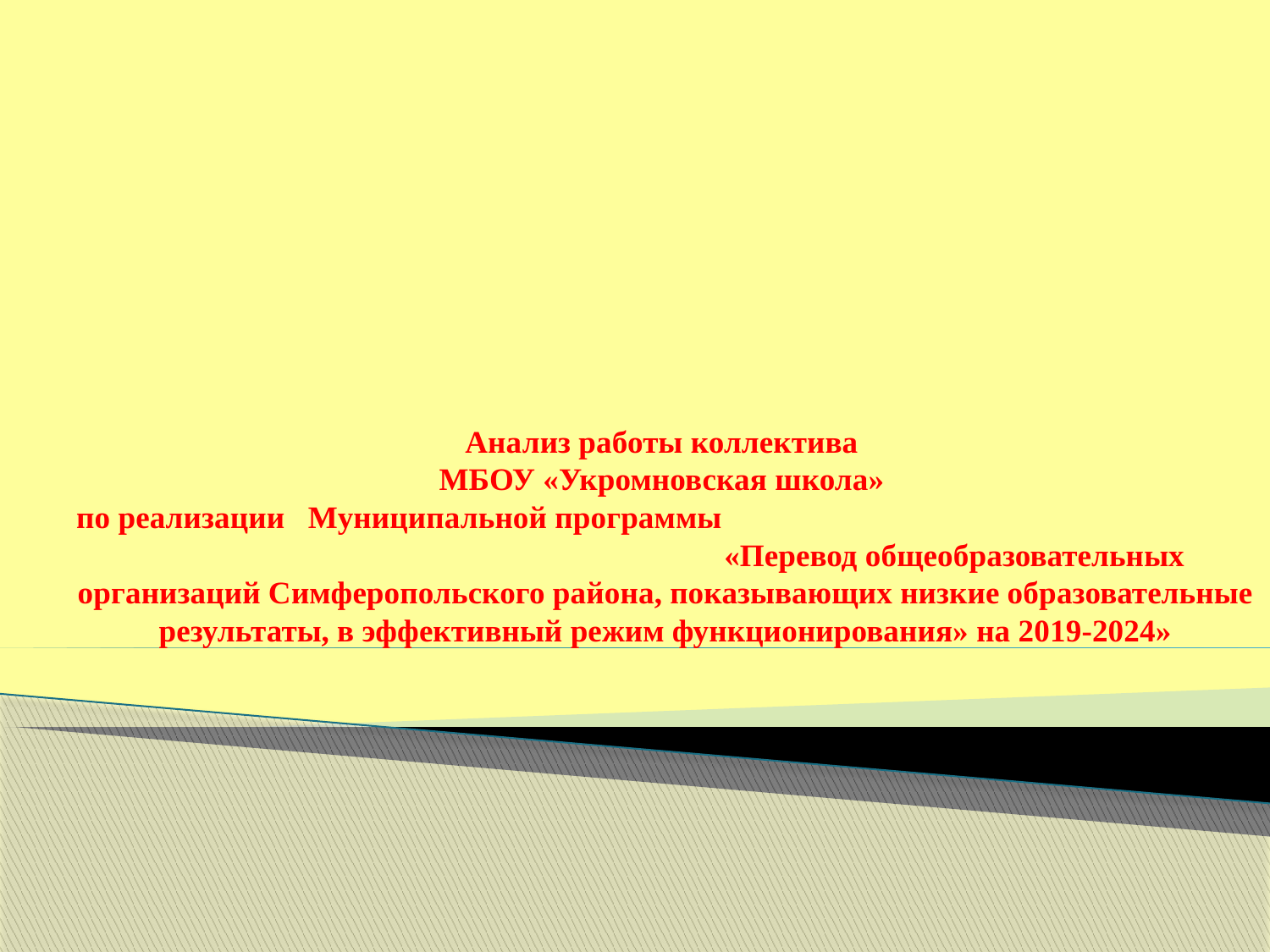

# Анализ работы коллектива МБОУ «Укромновская школа» по реализации   Муниципальной программы                                                                                                                                               «Перевод общеобразовательных организаций Симферопольского района, показывающих низкие образовательные результаты, в эффективный режим функционирования» на 2019-2024»